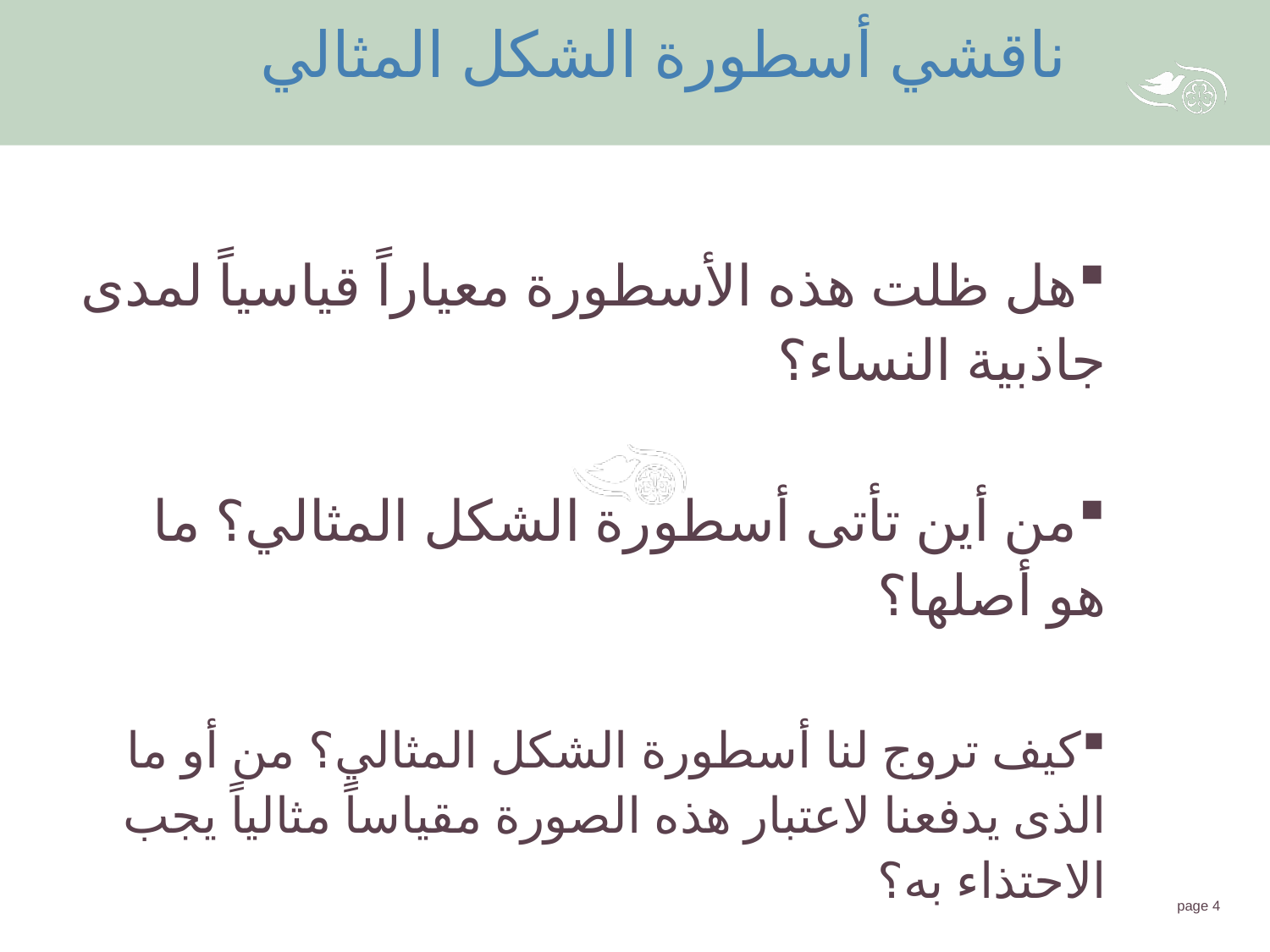

ناقشي أسطورة الشكل المثالي

هل ظلت هذه الأسطورة معياراً قياسياً لمدى جاذبية النساء؟

من أين تأتى أسطورة الشكل المثالي؟ ما هو أصلها؟

كيف تروج لنا أسطورة الشكل المثالي؟ من أو ما الذى يدفعنا لاعتبار هذه الصورة مقياساً مثالياً يجب الاحتذاء به؟